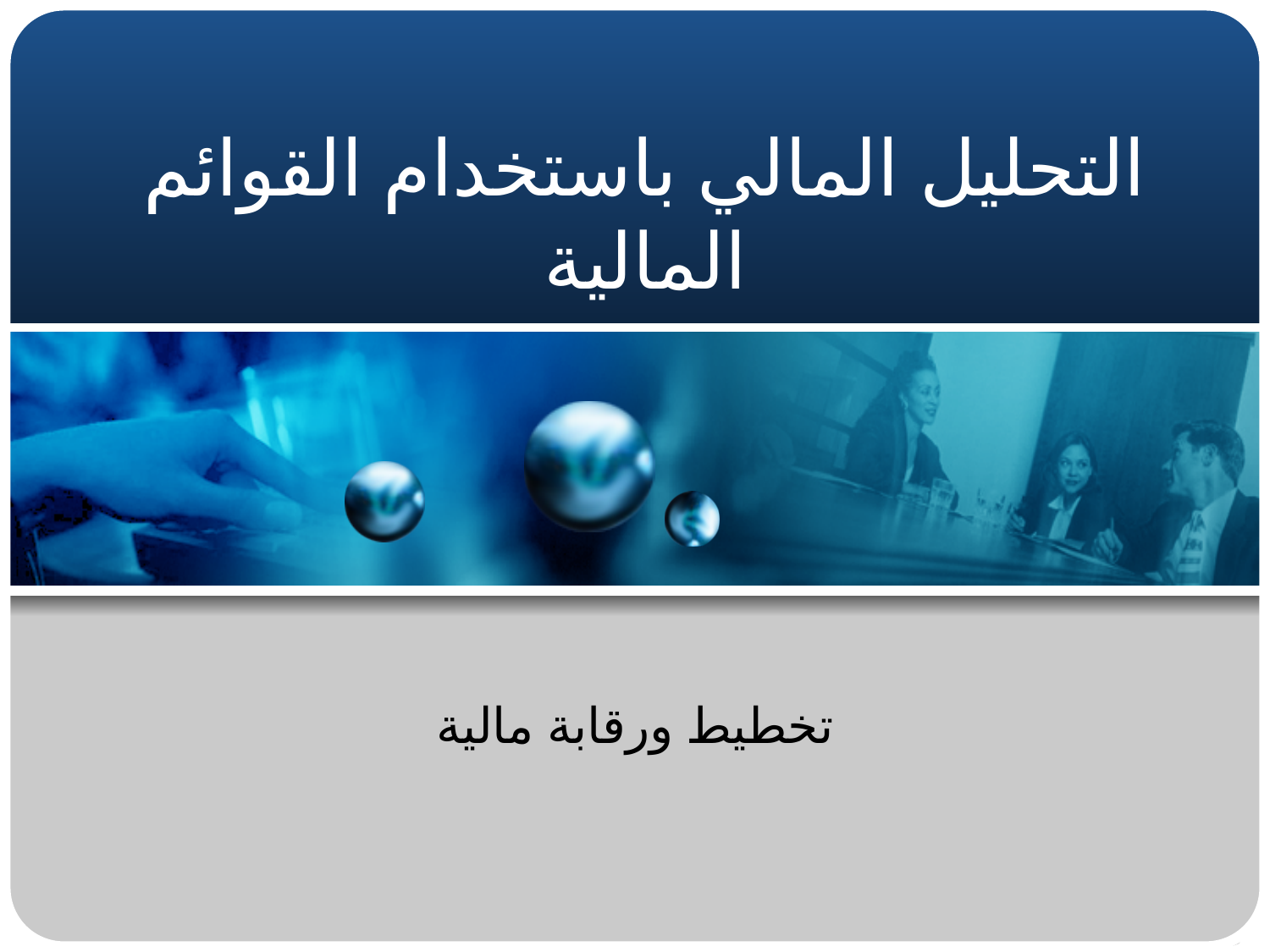

# التحليل المالي باستخدام القوائم المالية
تخطيط ورقابة مالية